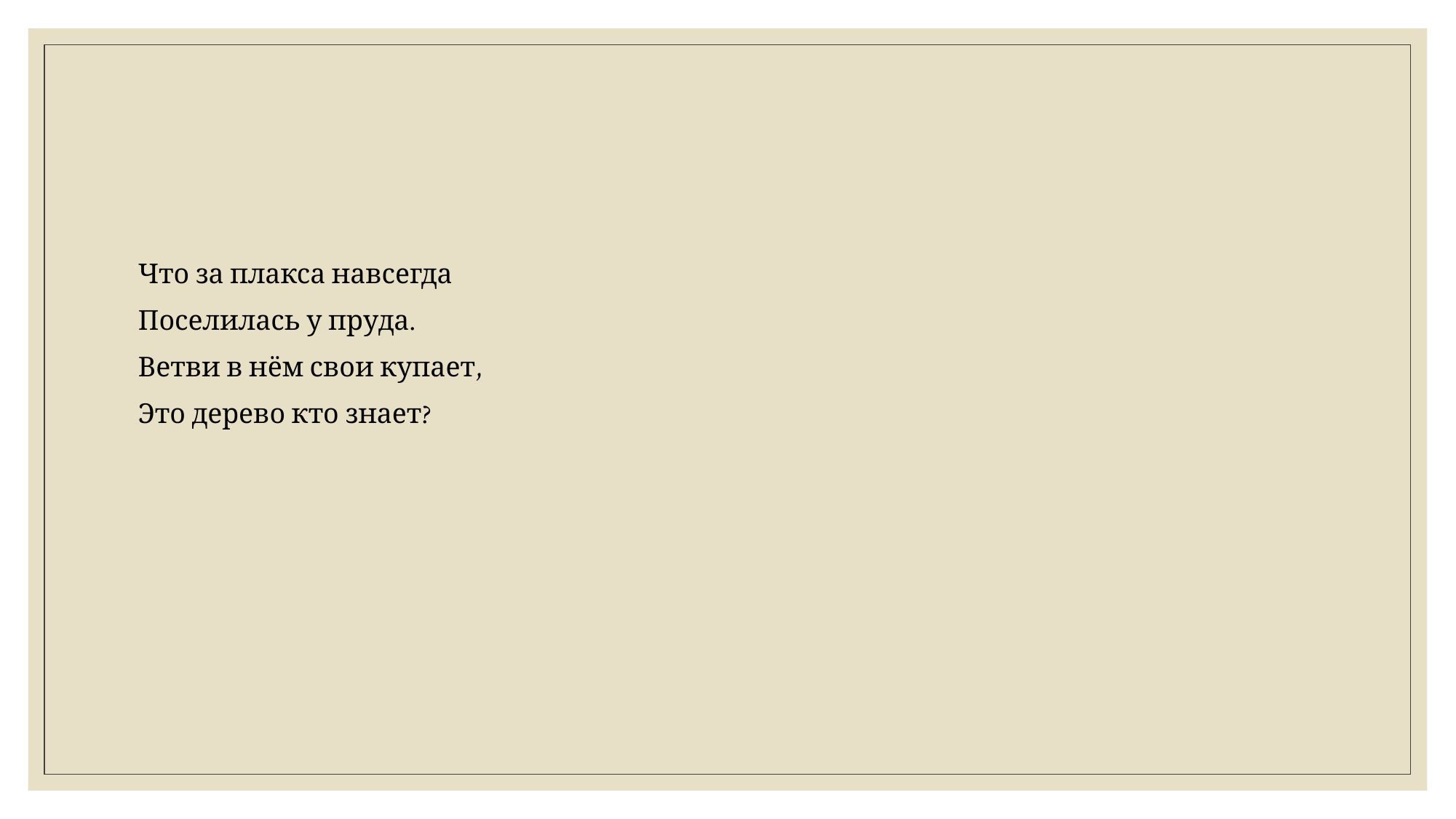

Что за плакса навсегда
Поселилась у пруда.
Ветви в нём свои купает,
Это дерево кто знает?